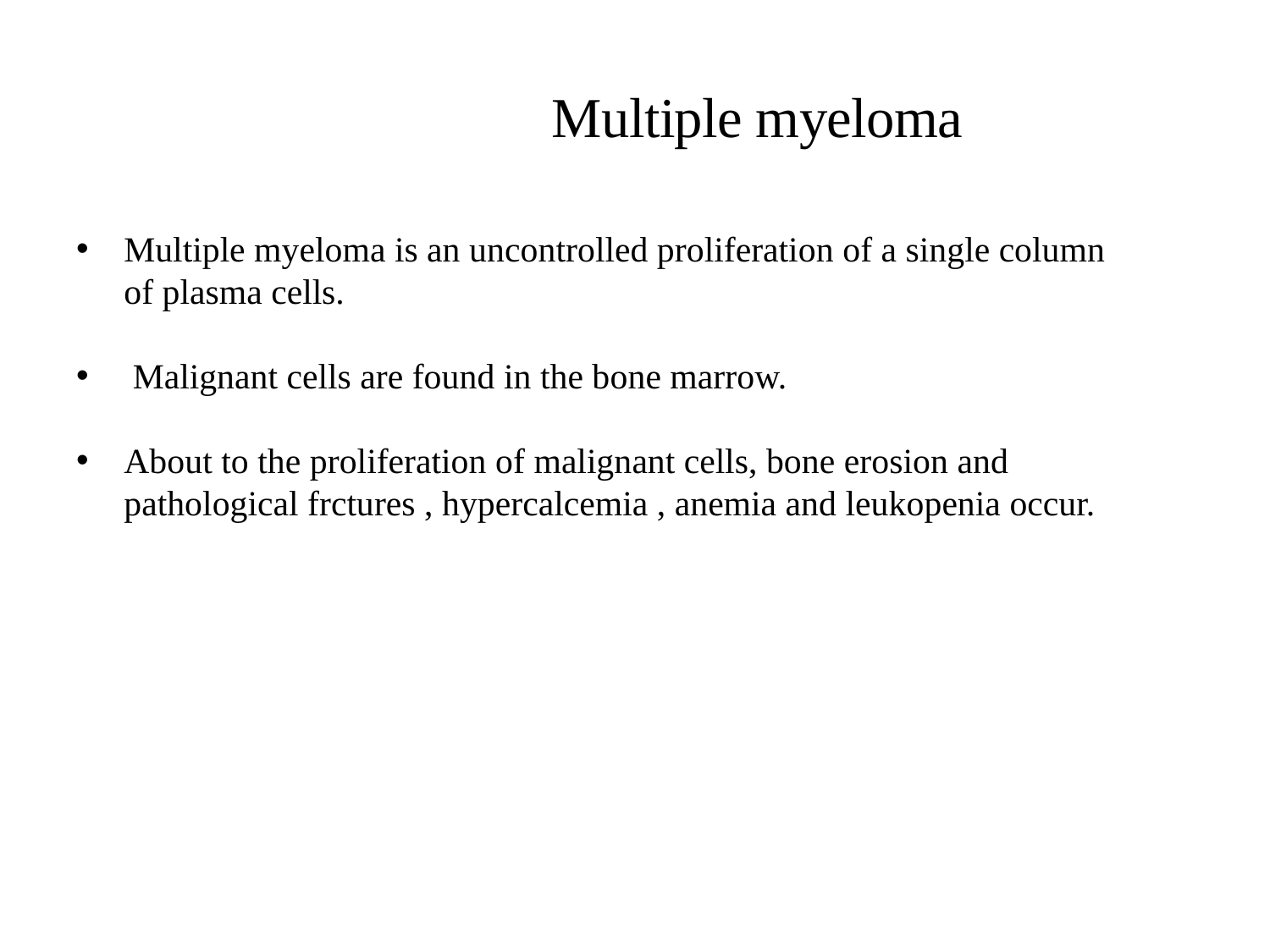

# Мultiple myeloma
Multiple myeloma is an uncontrolled proliferation of a single column of plasma cells.

 Malignant cells are found in the bone marrow.

About to the proliferation of malignant cells, bone erosion and pathological frctures , hypercalcemia , anemia and leukopenia occur.